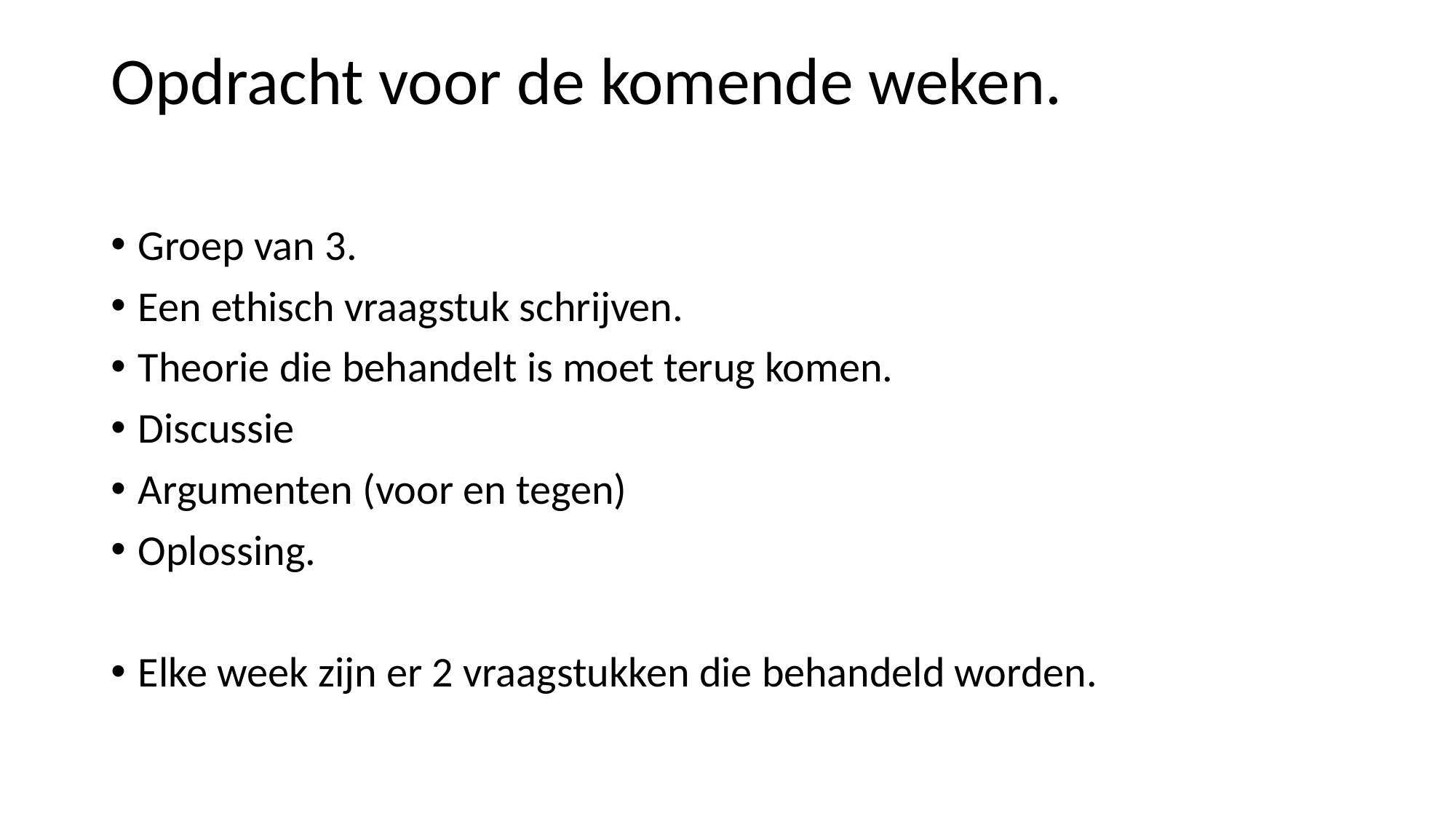

# Opdracht voor de komende weken.
Groep van 3.
Een ethisch vraagstuk schrijven.
Theorie die behandelt is moet terug komen.
Discussie
Argumenten (voor en tegen)
Oplossing.

Elke week zijn er 2 vraagstukken die behandeld worden.